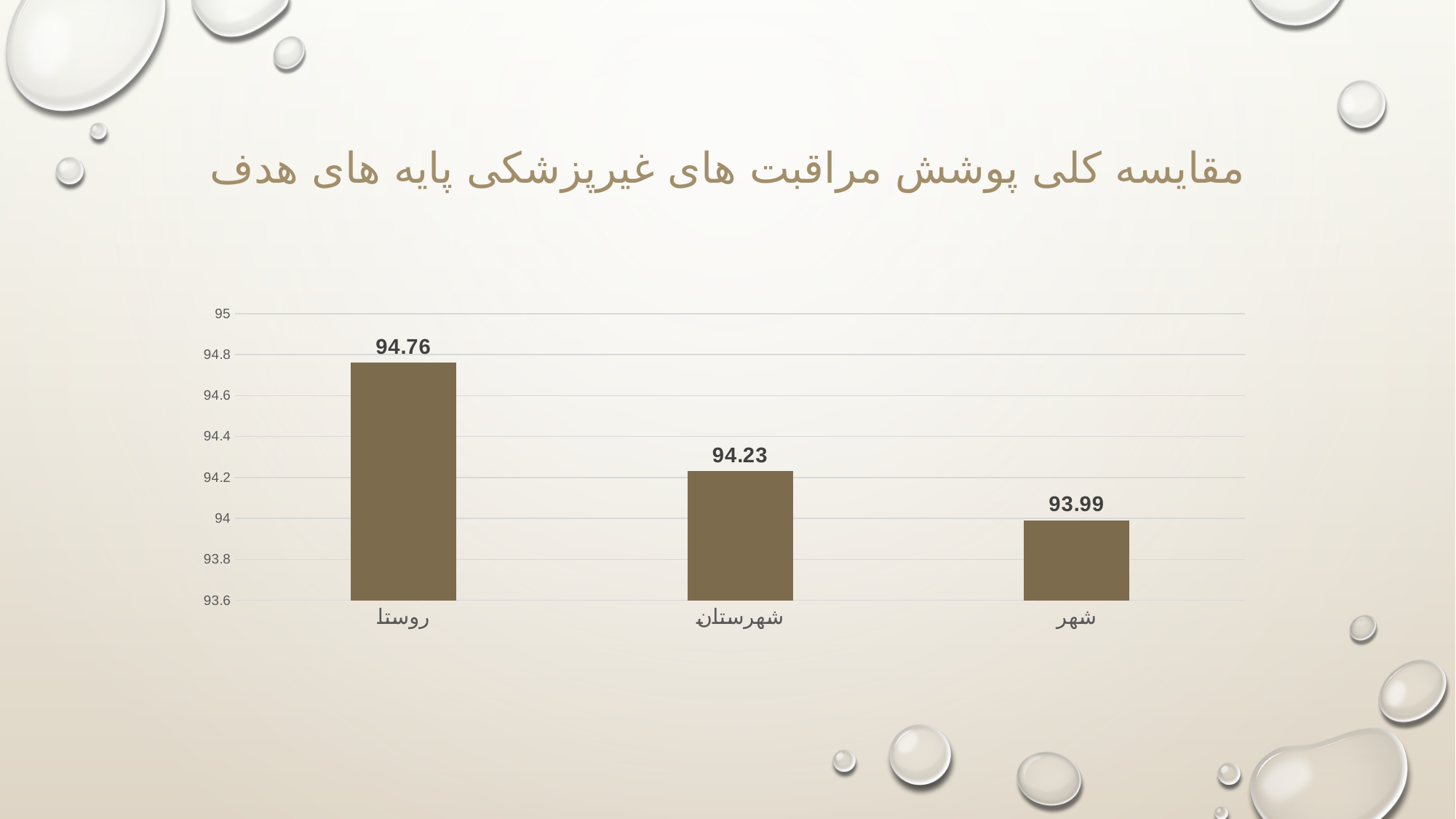

# مقایسه کلی پوشش مراقبت های غیرپزشکی پایه های هدف

### Chart

| Category |  |
|---|---|
| روستا | 94.76 |
| شهرستان | 94.23 |
| شهر | 93.99 |